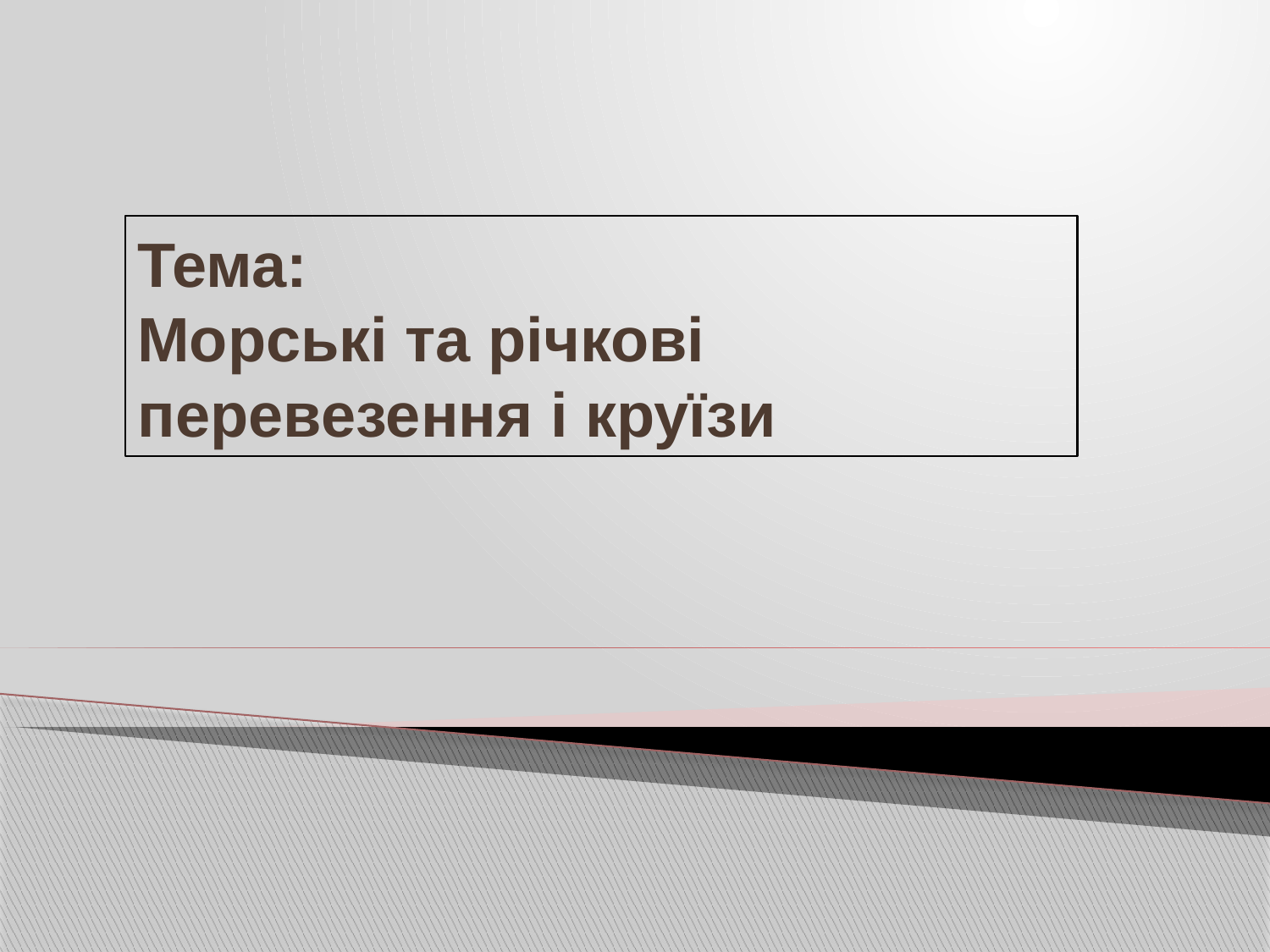

# Тема: Морські та річкові перевезення і круїзи